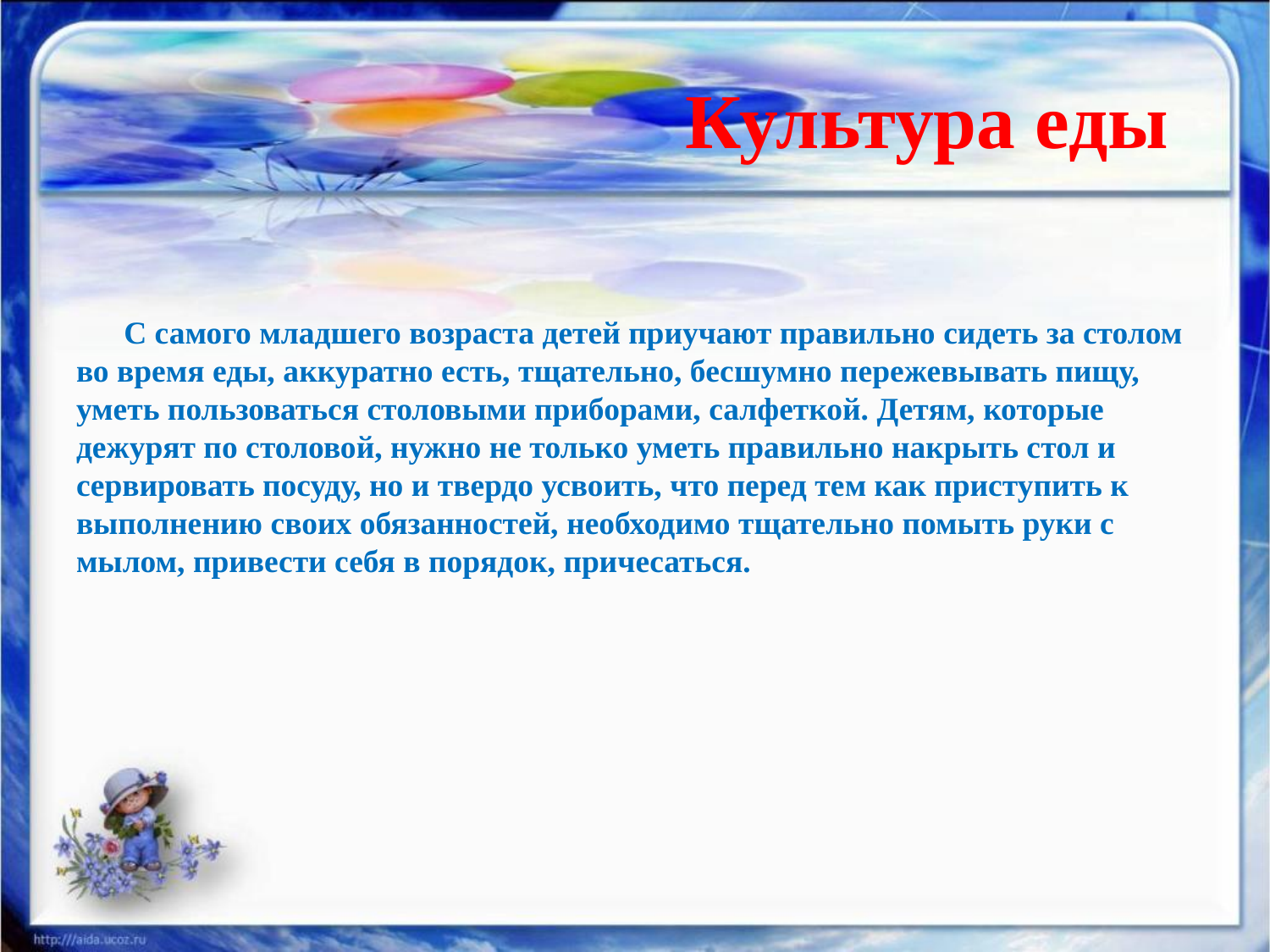

# Культура еды
С самого младшего возраста детей приучают правильно сидеть за столом во время еды, аккуратно есть, тщательно, бесшумно пережевывать пищу, уметь пользоваться столовыми приборами, салфеткой. Детям, которые дежурят по столовой, нужно не только уметь правильно накрыть стол и сервировать посуду, но и твердо усвоить, что перед тем как приступить к выполнению своих обязанностей, необходимо тщательно помыть руки с мылом, привести себя в порядок, причесаться.